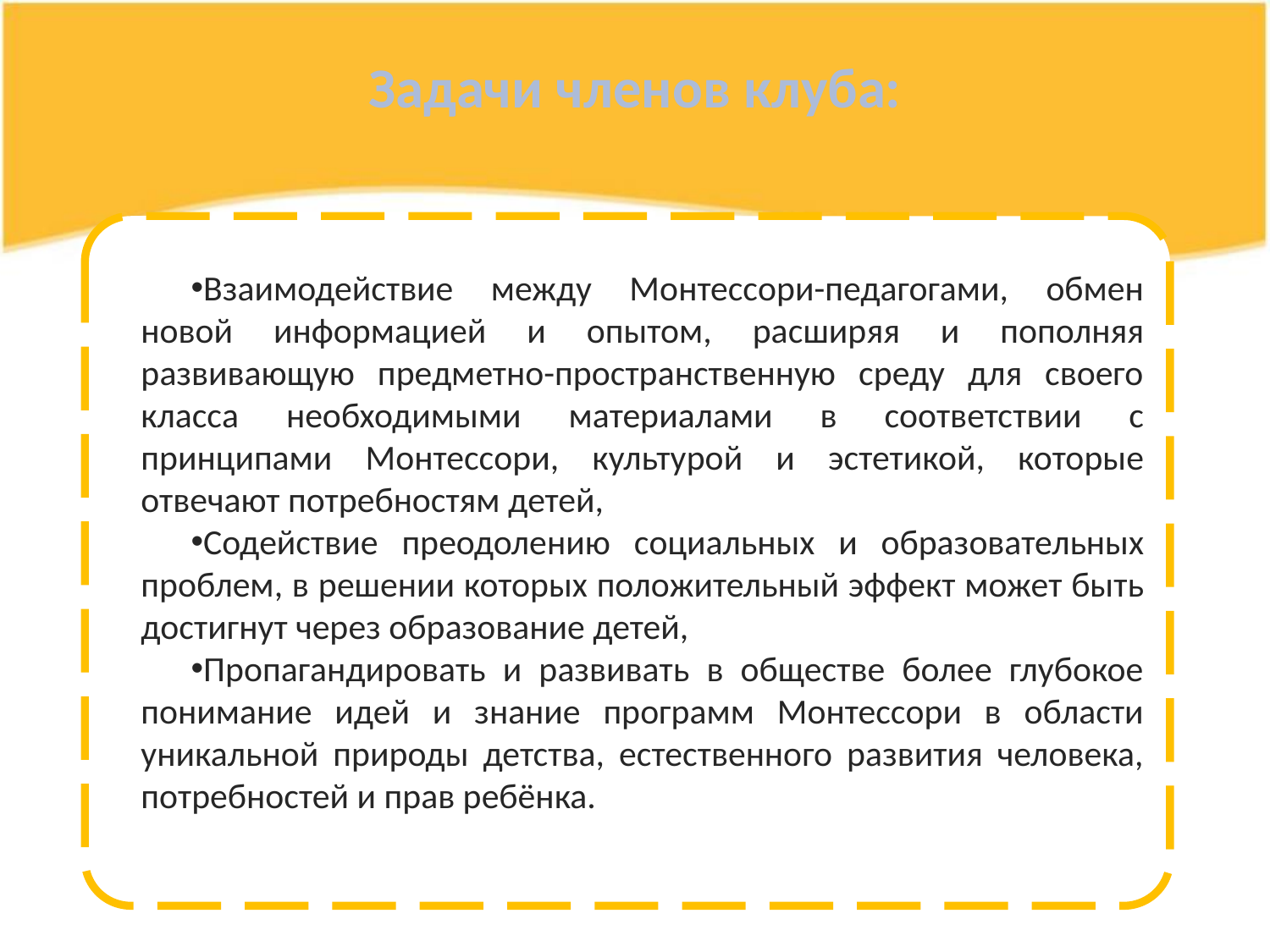

# Задачи членов клуба:

Взаимодействие между Монтессори-педагогами, обмен новой информацией и опытом, расширяя и пополняя развивающую предметно-пространственную среду для своего класса необходимыми материалами в соответствии с принципами Монтессори, культурой и эстетикой, которые отвечают потребностям детей,
Содействие преодолению социальных и образовательных проблем, в решении которых положительный эффект может быть достигнут через образование детей,
Пропагандировать и развивать в обществе более глубокое понимание идей и знание программ Монтессори в области уникальной природы детства, естественного развития человека, потребностей и прав ребёнка.